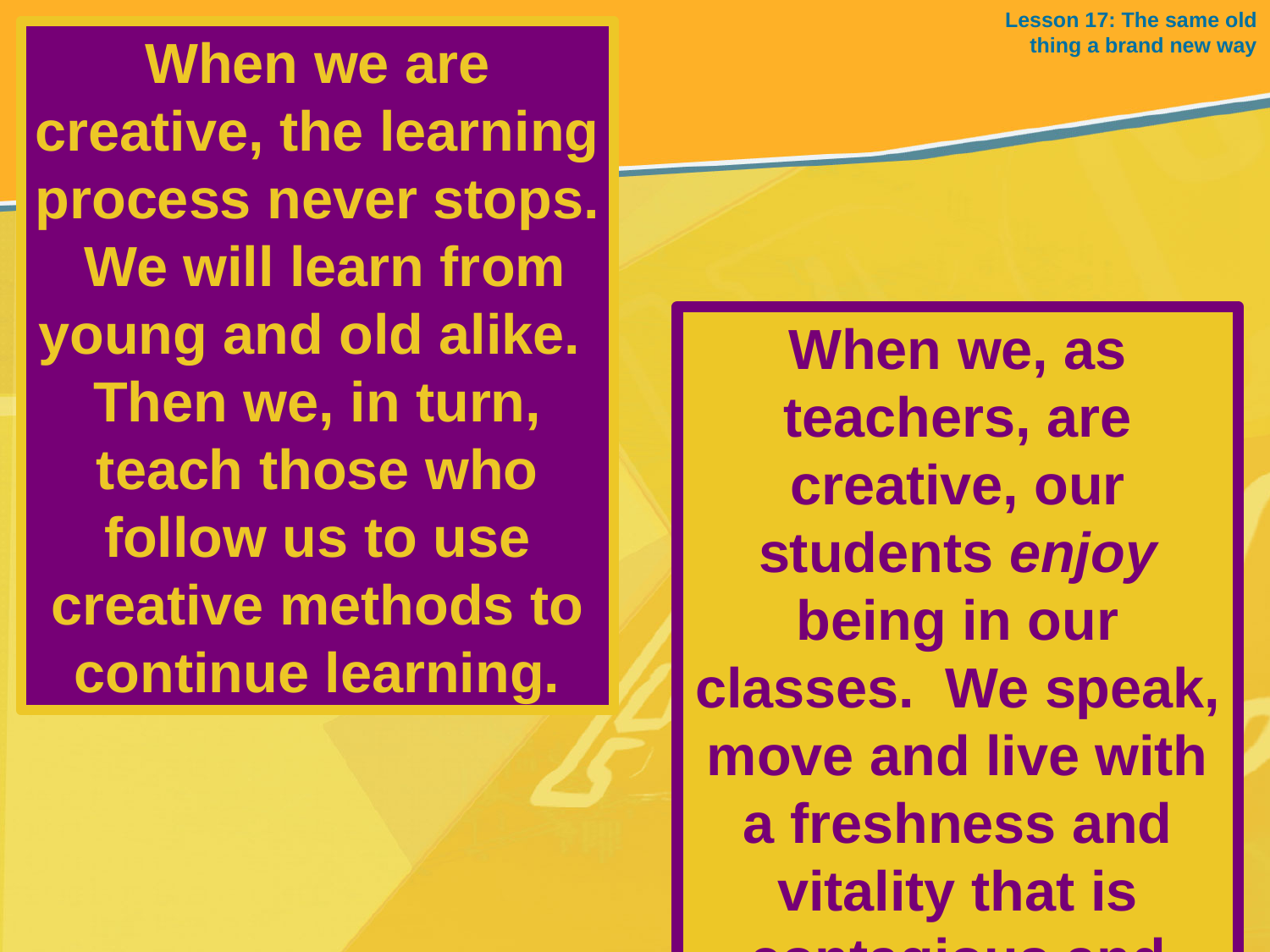

Lesson 17: The same old thing a brand new way
When we are creative, the learning process never stops.  We will learn from young and old alike.  Then we, in turn, teach those who follow us to use creative methods to continue learning.
When we, as teachers, are creative, our students enjoy being in our classes.  We speak, move and live with a freshness and vitality that is contagious and inspiring.